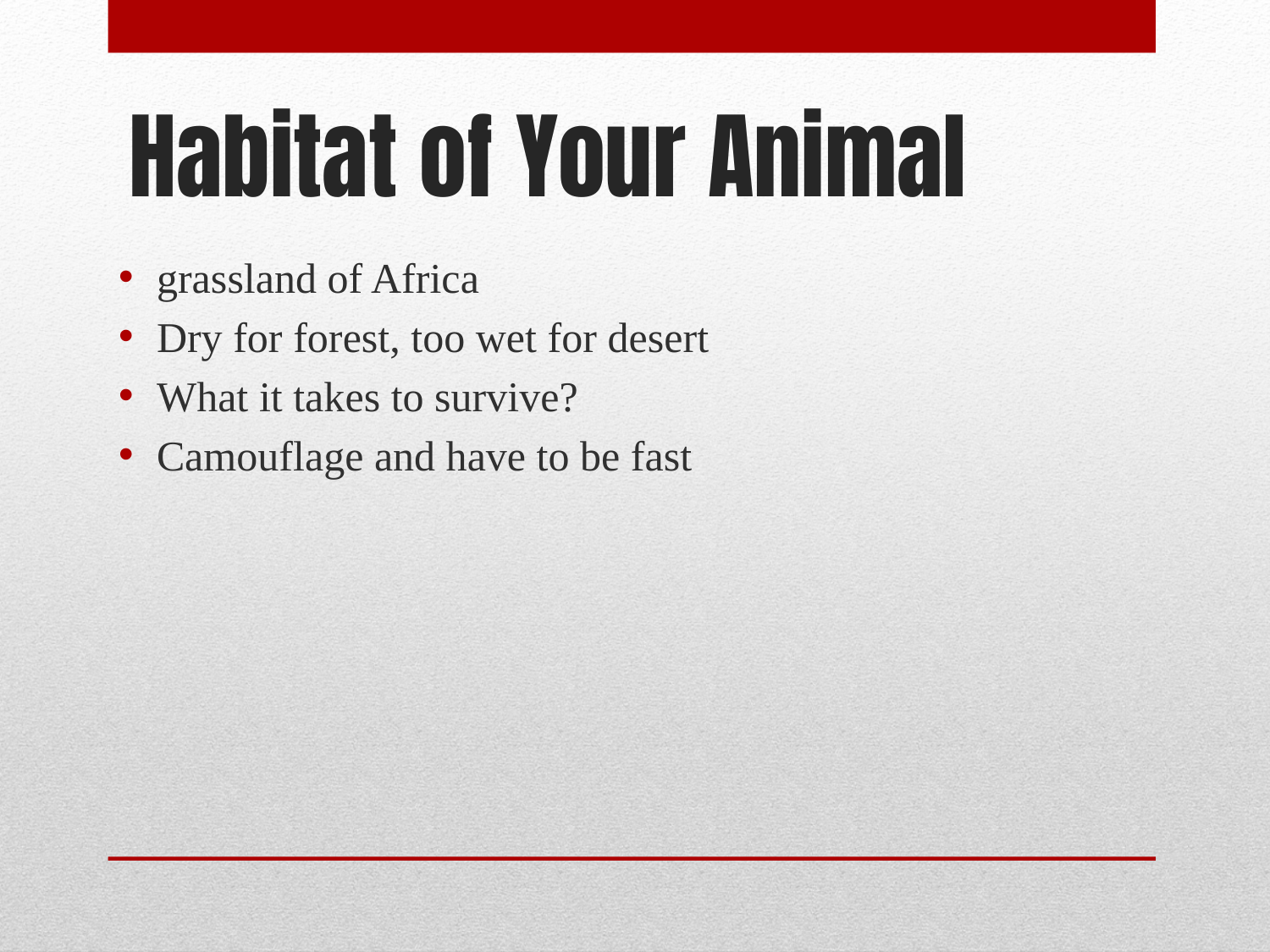

# Habitat of Your Animal
grassland of Africa
Dry for forest, too wet for desert
What it takes to survive?
Camouflage and have to be fast